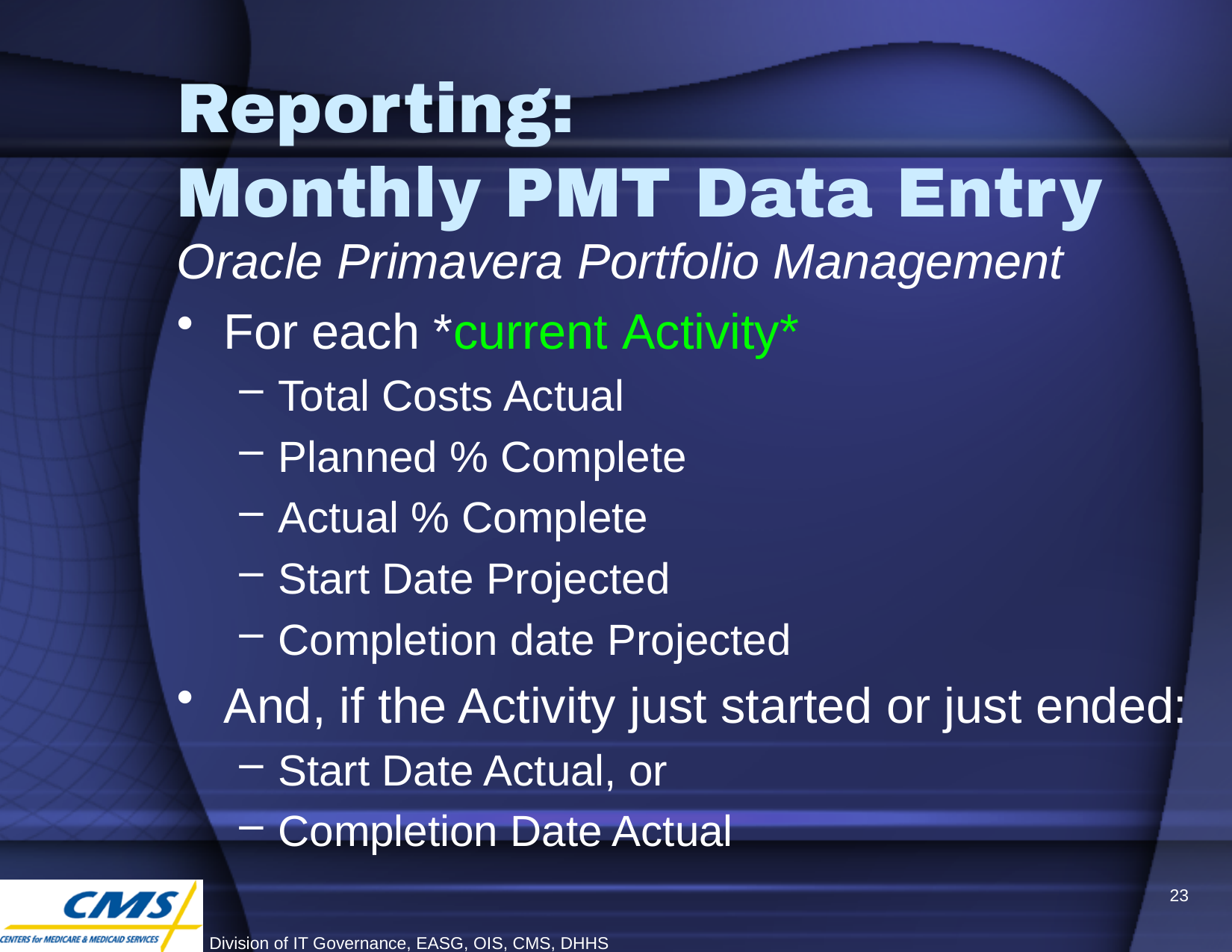

# Reporting: Monthly PMT Data Entry
Oracle Primavera Portfolio Management
For each *current Activity*
Total Costs Actual
Planned % Complete
Actual % Complete
Start Date Projected
Completion date Projected
And, if the Activity just started or just ended:
Start Date Actual, or
Completion Date Actual
23